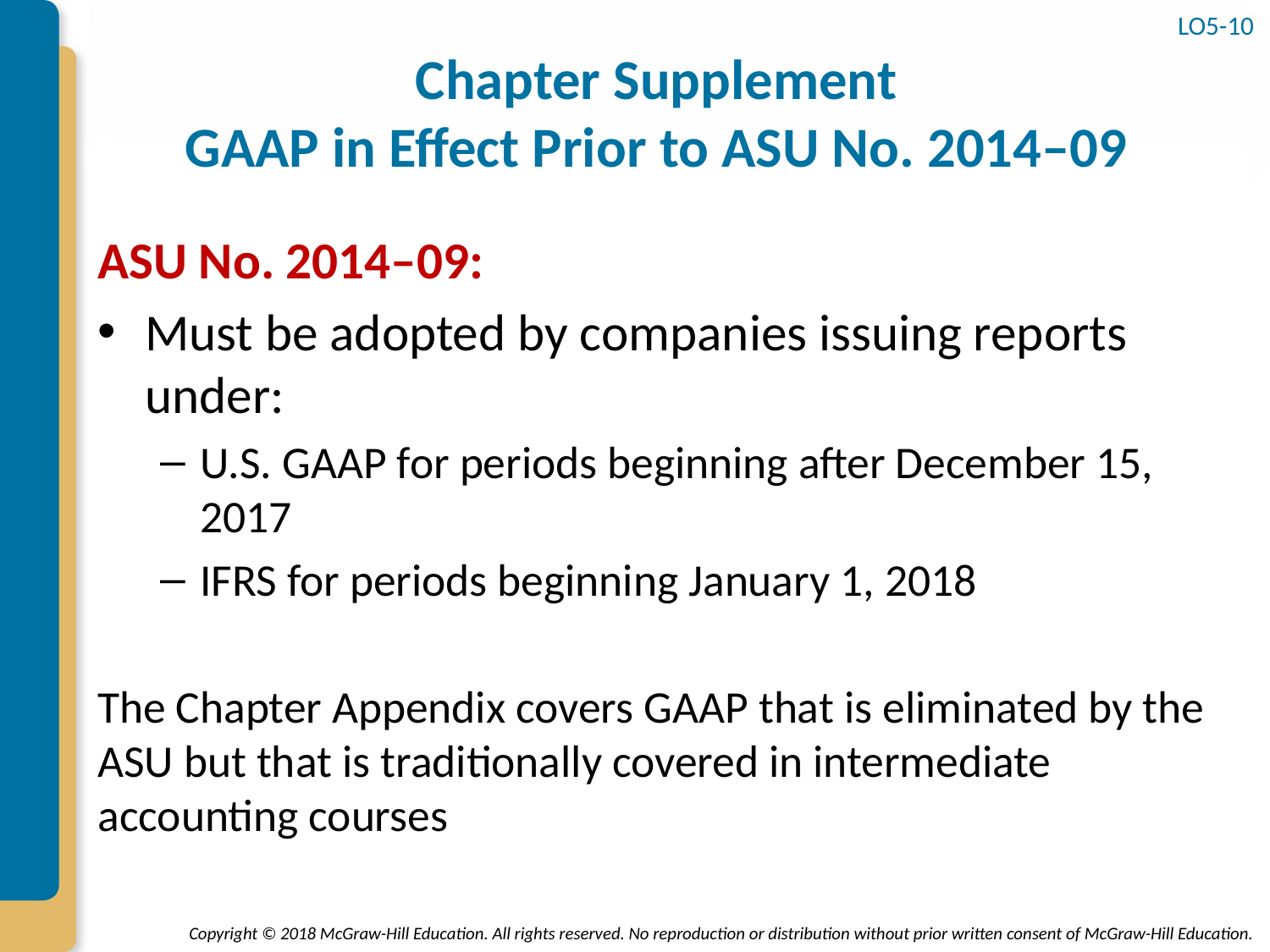

LO5-10
# Chapter Supplement GAAP in Effect Prior to ASU No. 2014–09
ASU No. 2014–09:
Must be adopted by companies issuing reports under:
U.S. GAAP for periods beginning after December 15, 2017
IFRS for periods beginning January 1, 2018

The Chapter Appendix covers GAAP that is eliminated by the ASU but that is traditionally covered in intermediate accounting courses